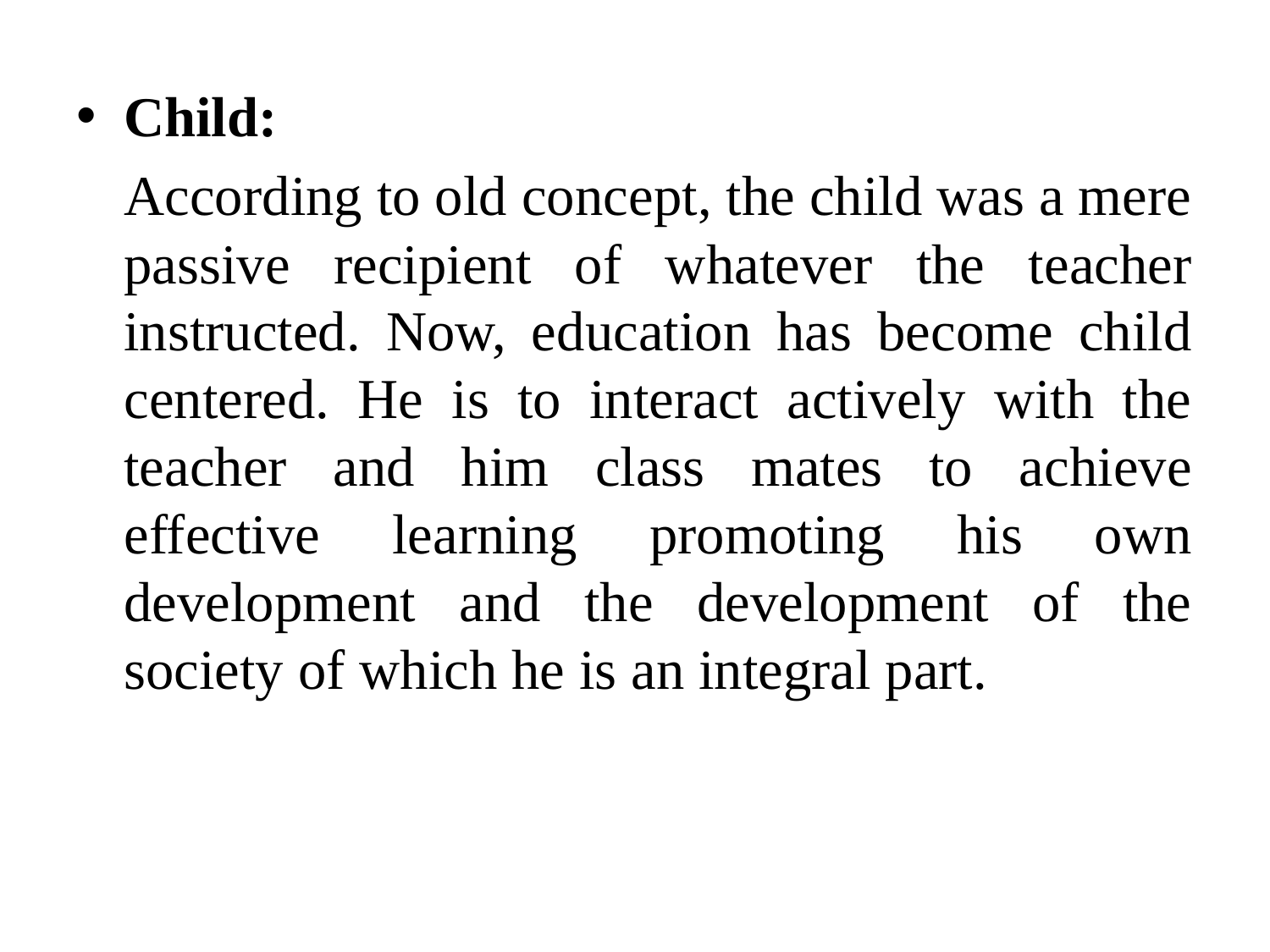

Child:
	According to old concept, the child was a mere passive recipient of whatever the teacher instructed. Now, education has become child centered. He is to interact actively with the teacher and him class mates to achieve effective learning promoting his own development and the development of the society of which he is an integral part.